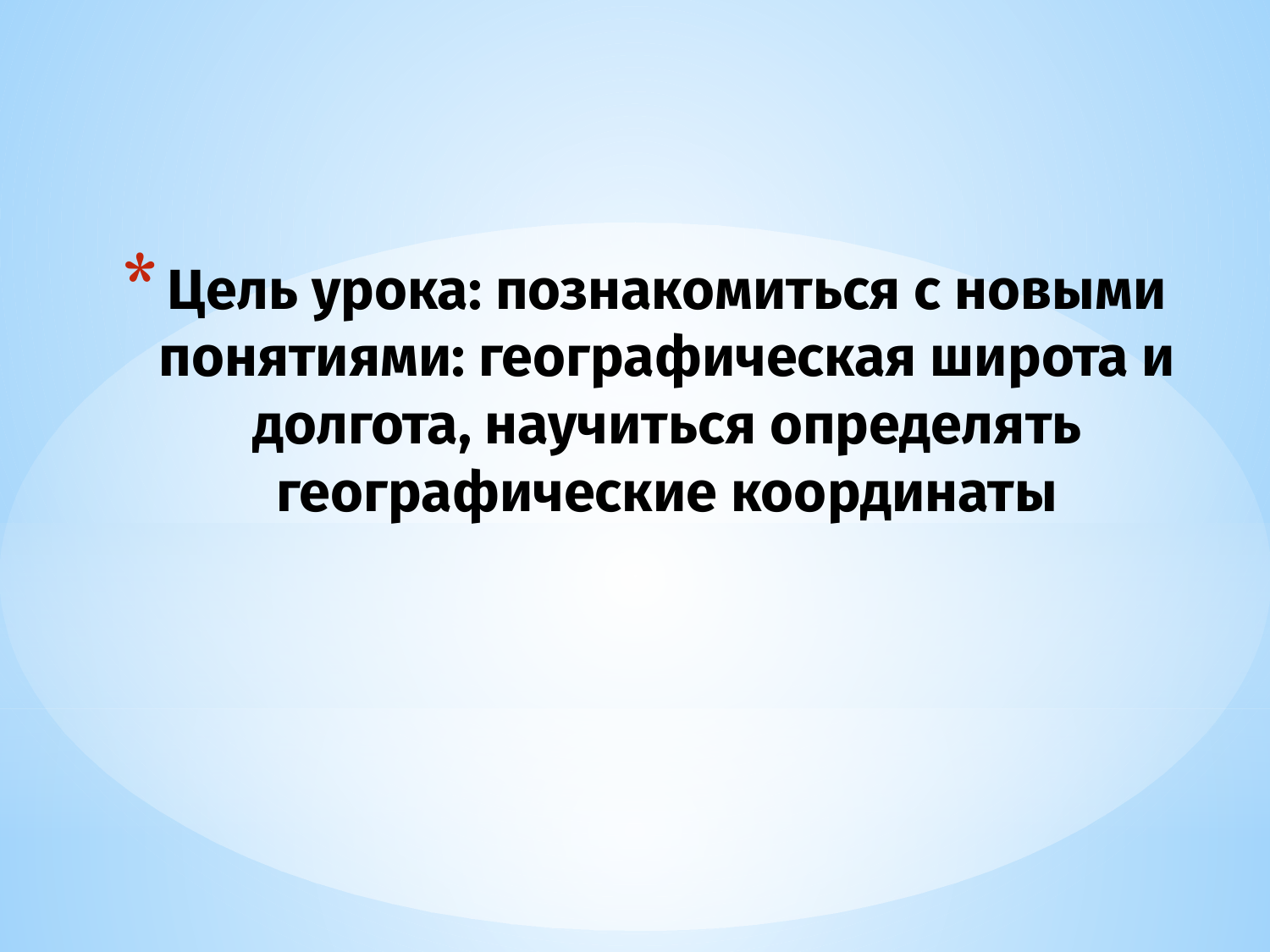

# Цель урока: познакомиться с новыми понятиями: географическая широта и долгота, научиться определять географические координаты